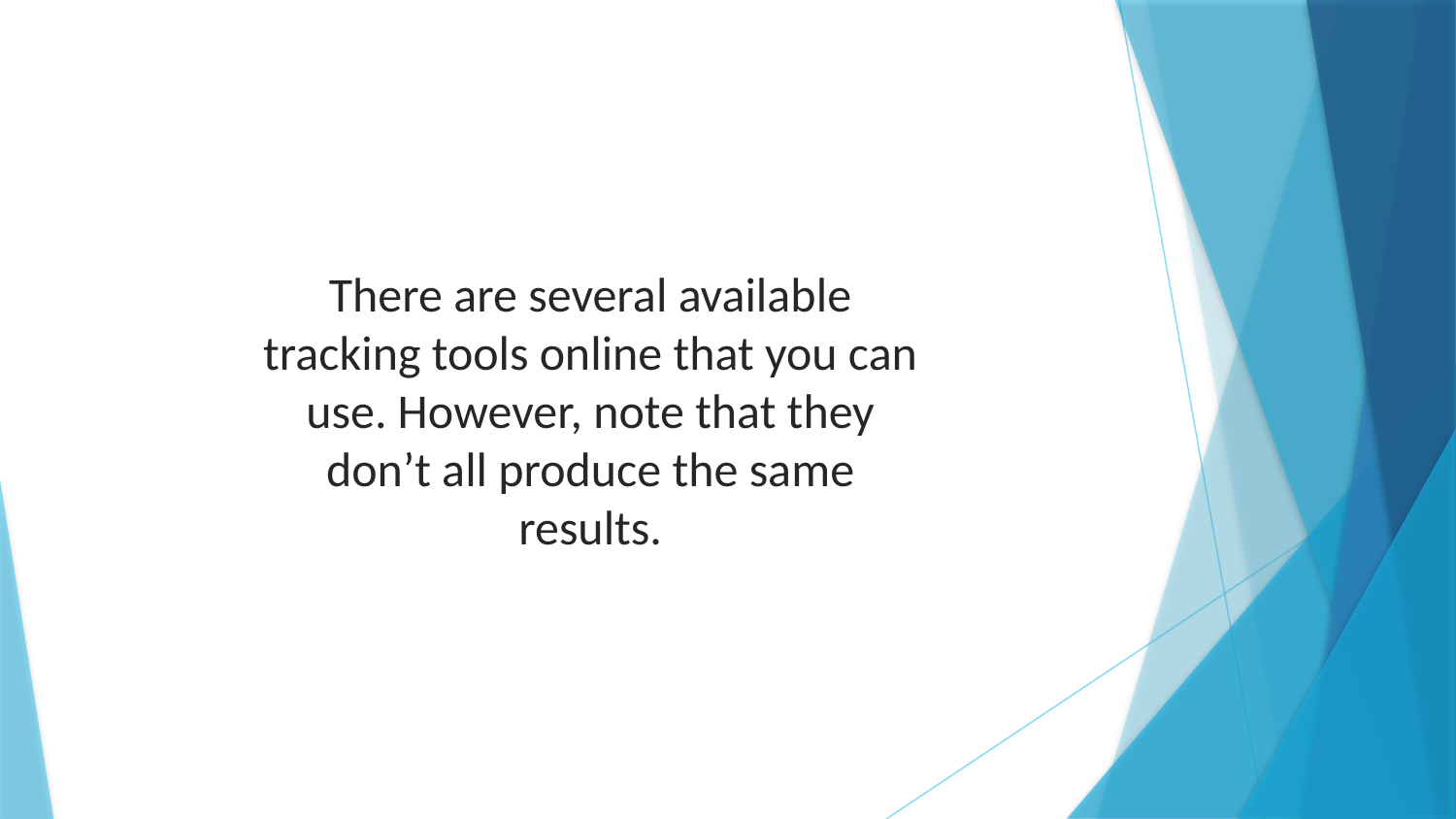

There are several available tracking tools online that you can use. However, note that they don’t all produce the same results.